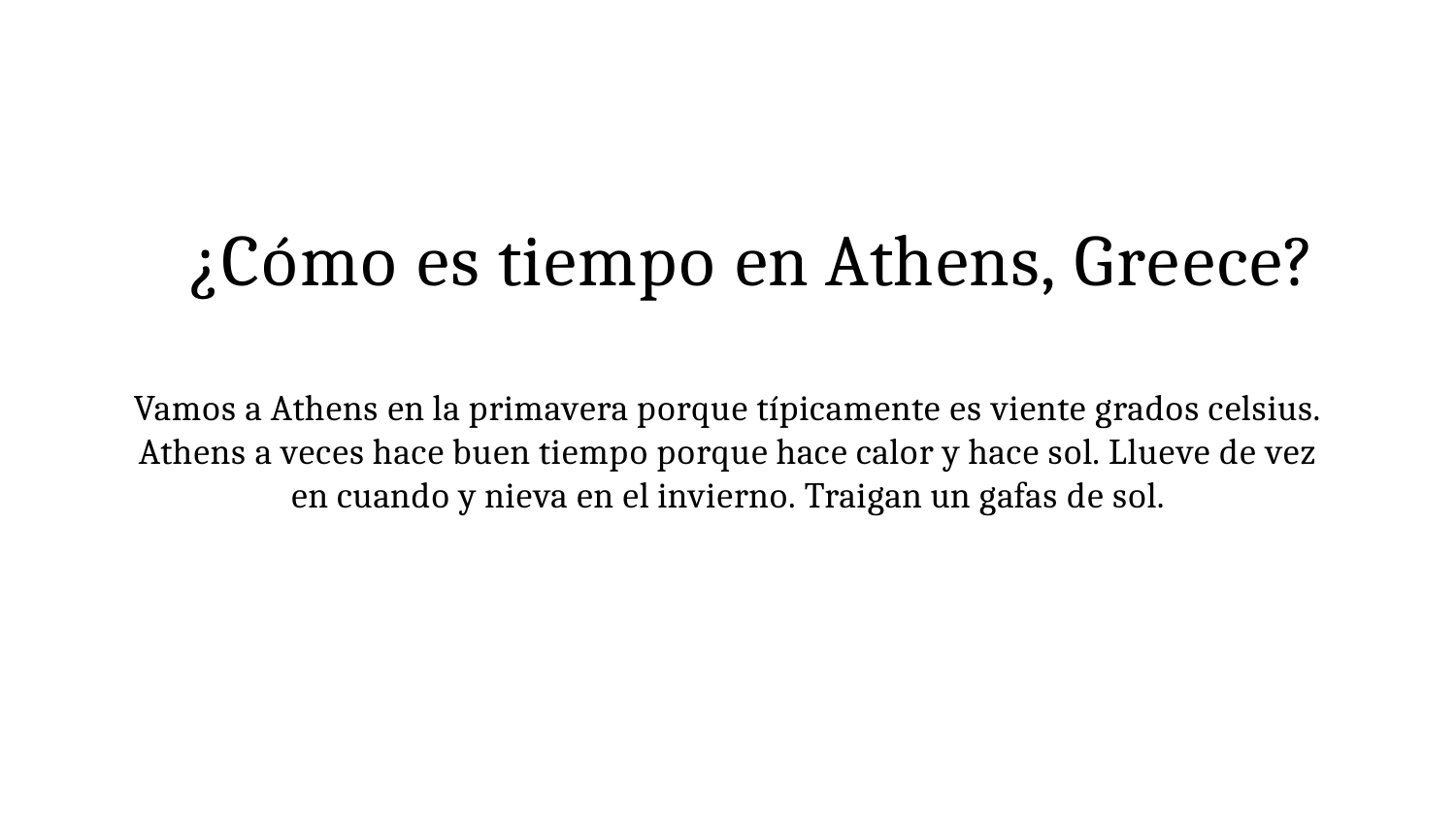

# ¿Cómo es tiempo en Athens, Greece?
Vamos a Athens en la primavera porque típicamente es viente grados celsius. Athens a veces hace buen tiempo porque hace calor y hace sol. Llueve de vez en cuando y nieva en el invierno. Traigan un gafas de sol.